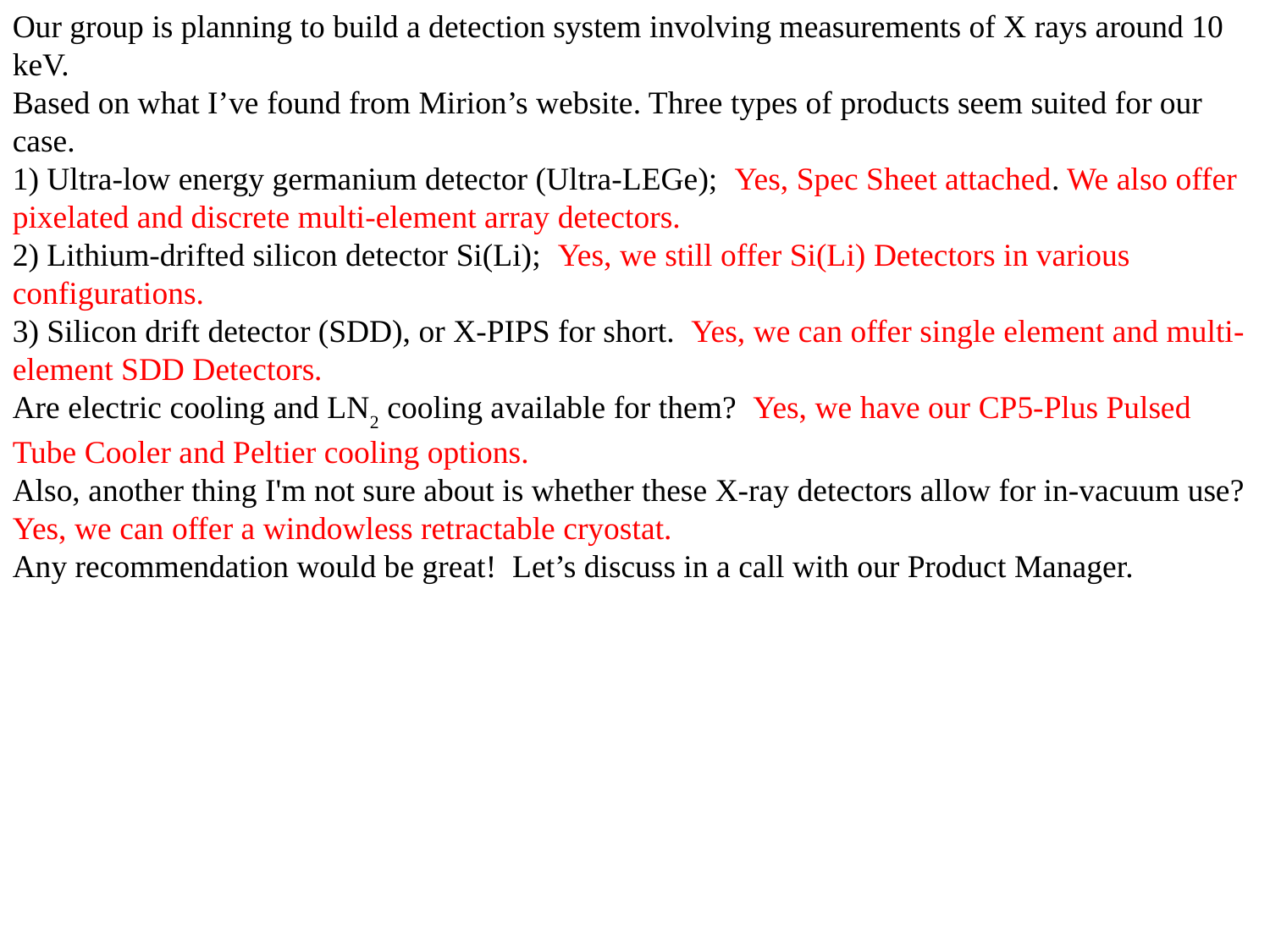

Our group is planning to build a detection system involving measurements of X rays around 10 keV.
Based on what I’ve found from Mirion’s website. Three types of products seem suited for our case.
1) Ultra-low energy germanium detector (Ultra-LEGe);  Yes, Spec Sheet attached. We also offer pixelated and discrete multi-element array detectors.
2) Lithium-drifted silicon detector Si(Li);  Yes, we still offer Si(Li) Detectors in various configurations.
3) Silicon drift detector (SDD), or X-PIPS for short.  Yes, we can offer single element and multi-element SDD Detectors.
Are electric cooling and LN2 cooling available for them?  Yes, we have our CP5-Plus Pulsed Tube Cooler and Peltier cooling options.
Also, another thing I'm not sure about is whether these X-ray detectors allow for in-vacuum use?  Yes, we can offer a windowless retractable cryostat.
Any recommendation would be great!  Let’s discuss in a call with our Product Manager.